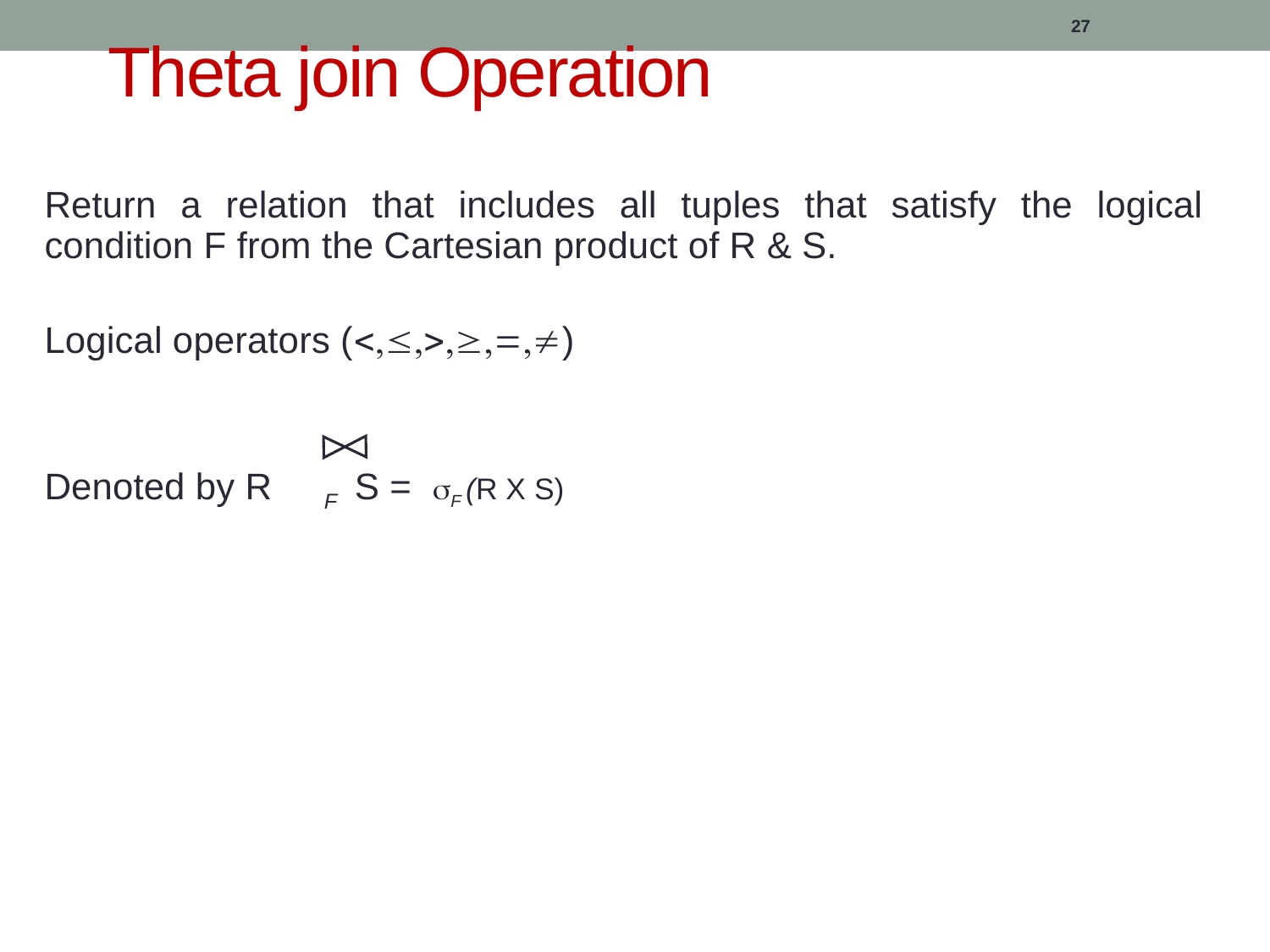

# Theta join Operation
27
Return a relation that includes all tuples that satisfy the logical condition F from the Cartesian product of R & S.

Logical operators (<,≤,>,≥,=,≠)

Denoted by R     F   S =  σF (R X S)